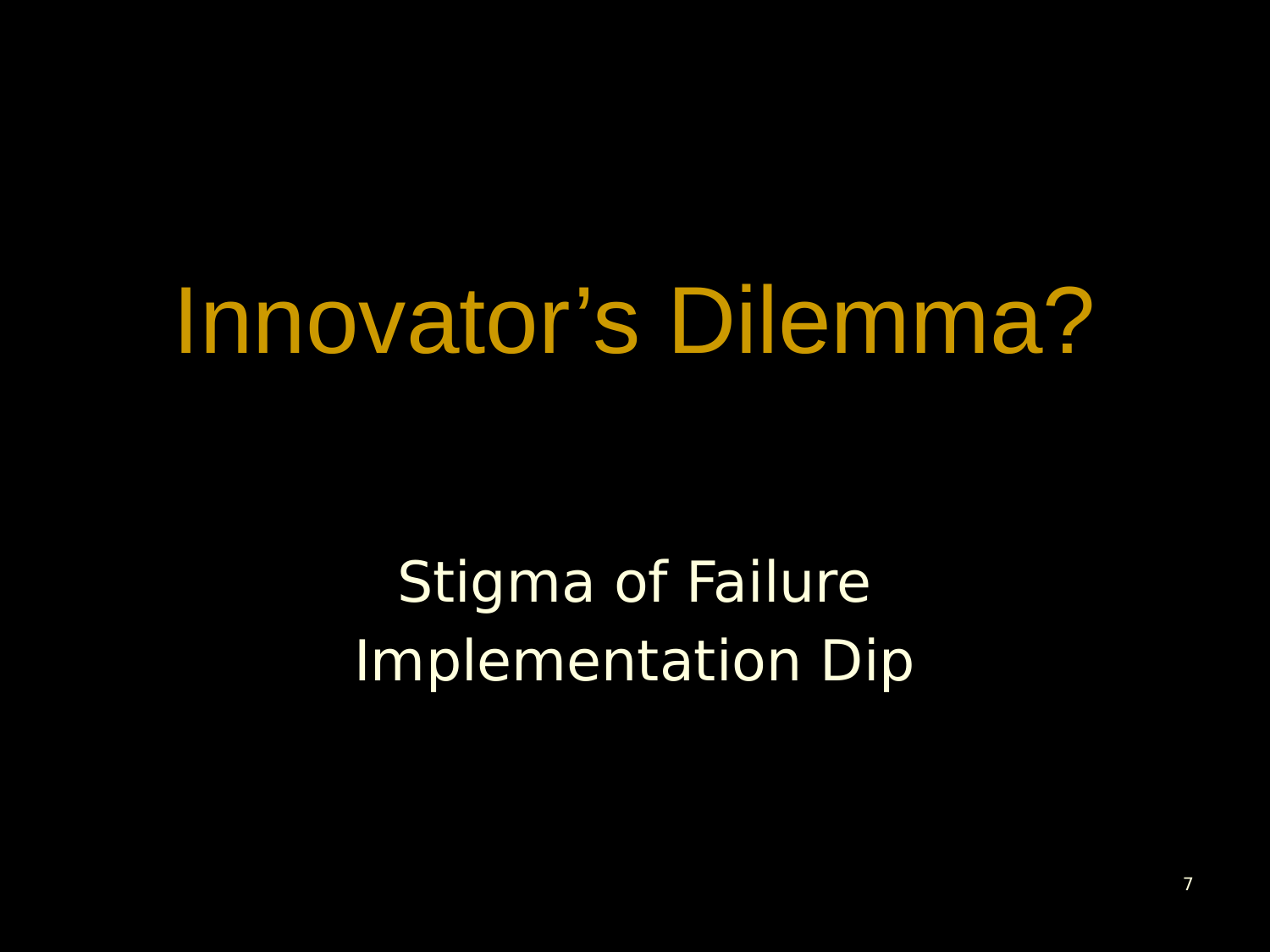

# Innovator’s Dilemma?
Stigma of Failure
Implementation Dip

7